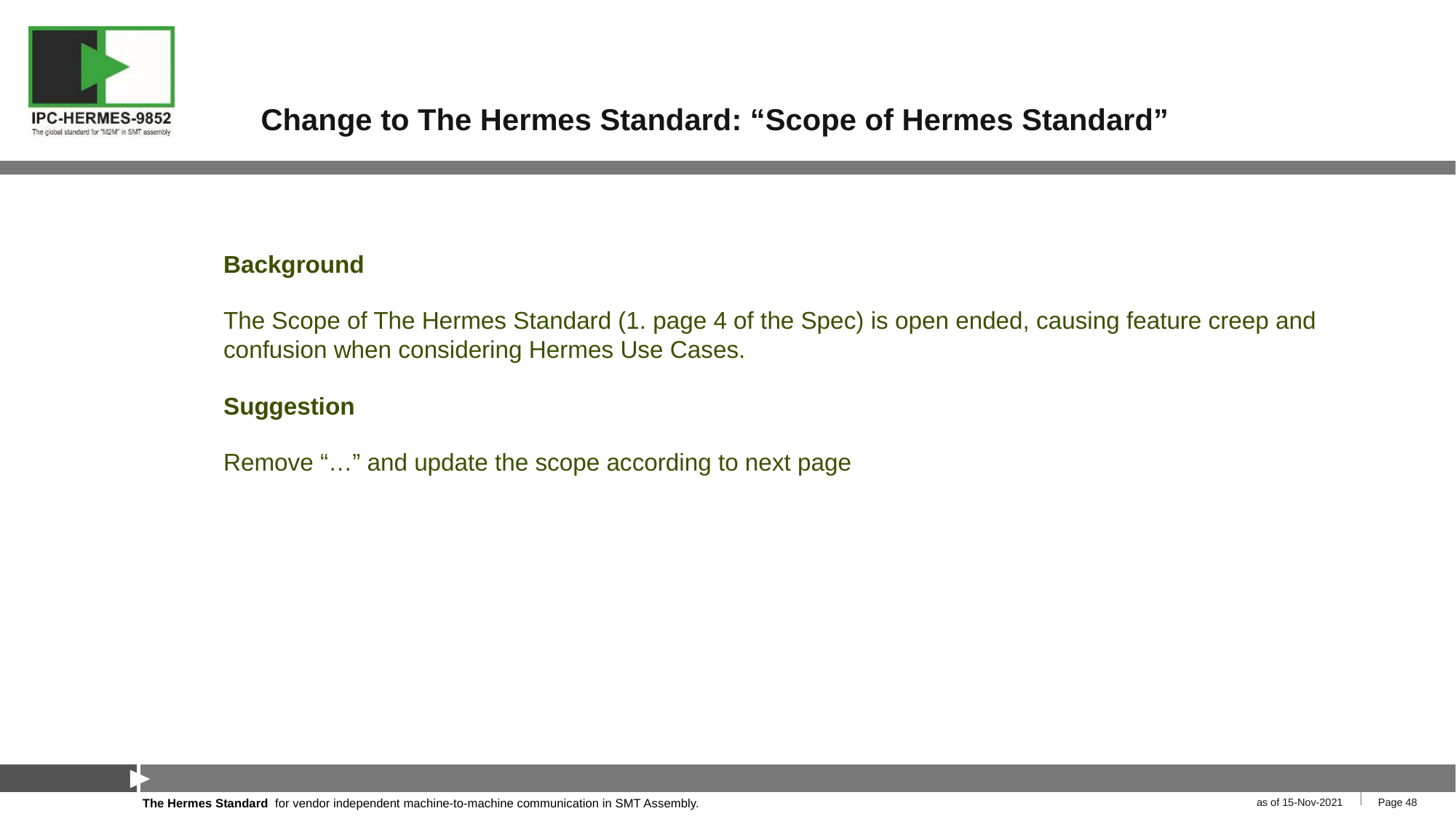

# Change to The Hermes Standard: “Scope of Hermes Standard”
Background
The Scope of The Hermes Standard (1. page 4 of the Spec) is open ended, causing feature creep and confusion when considering Hermes Use Cases.
Suggestion
Remove “…” and update the scope according to next page

as of 15-Nov-2021
Page 48